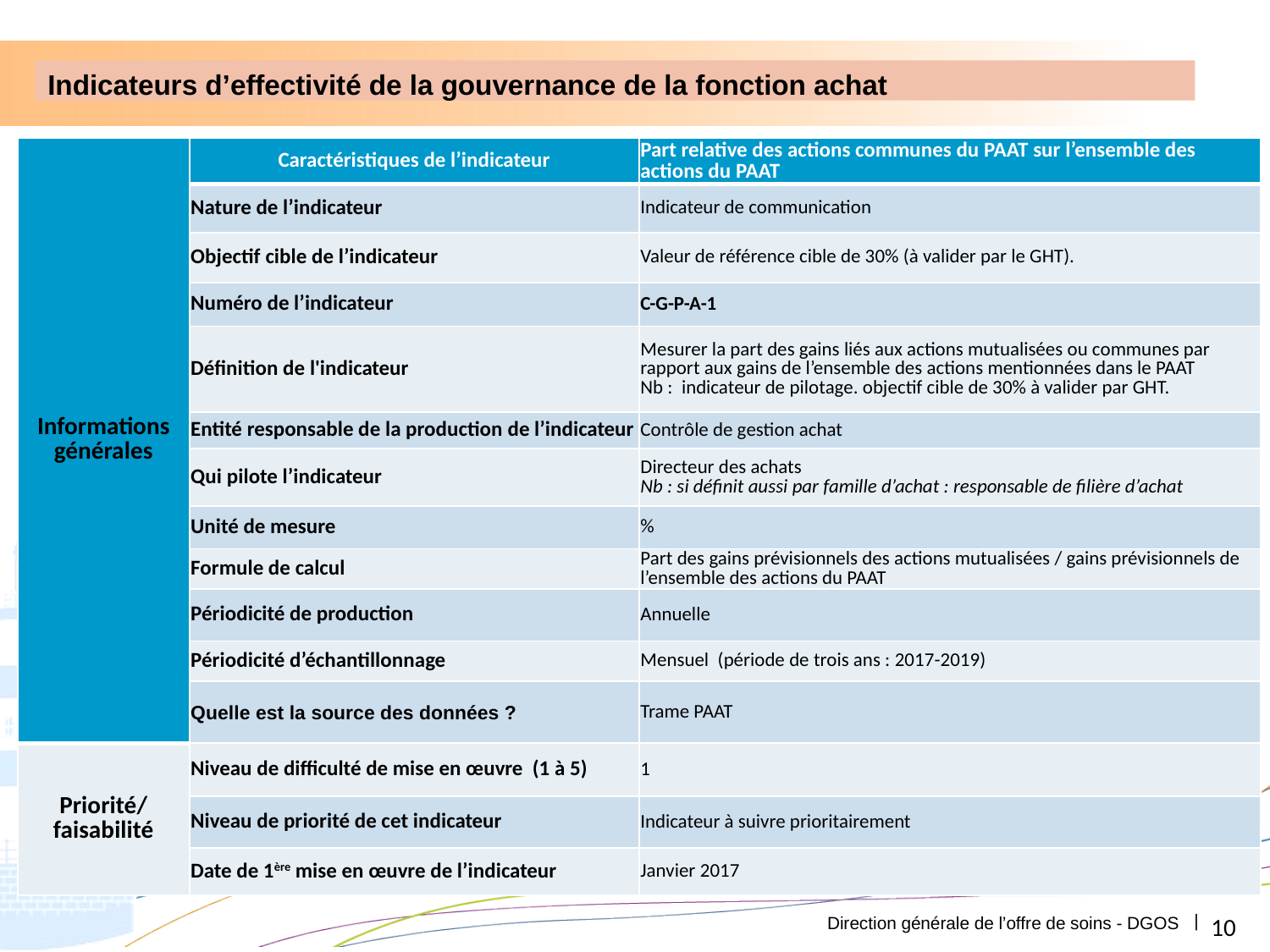

Indicateurs d’effectivité de la gouvernance de la fonction achat
| Informations générales | Caractéristiques de l’indicateur | Part relative des actions communes du PAAT sur l’ensemble des actions du PAAT |
| --- | --- | --- |
|  | Nature de l’indicateur | Indicateur de communication |
|  | Objectif cible de l’indicateur | Valeur de référence cible de 30% (à valider par le GHT). |
|  | Numéro de l’indicateur | C-G-P-A-1 |
|  | Définition de l'indicateur | Mesurer la part des gains liés aux actions mutualisées ou communes par rapport aux gains de l’ensemble des actions mentionnées dans le PAAT Nb : indicateur de pilotage. objectif cible de 30% à valider par GHT. |
|  | Entité responsable de la production de l’indicateur | Contrôle de gestion achat |
|  | Qui pilote l’indicateur | Directeur des achats Nb : si définit aussi par famille d’achat : responsable de filière d’achat |
|  | Unité de mesure | % |
|  | Formule de calcul | Part des gains prévisionnels des actions mutualisées / gains prévisionnels de l’ensemble des actions du PAAT |
|  | Périodicité de production | Annuelle |
|  | Périodicité d’échantillonnage | Mensuel (période de trois ans : 2017-2019) |
|  | Quelle est la source des données ? | Trame PAAT |
| Priorité/ faisabilité | Niveau de difficulté de mise en œuvre (1 à 5) | 1 |
|  | Niveau de priorité de cet indicateur | Indicateur à suivre prioritairement |
|  | Date de 1ère mise en œuvre de l’indicateur | Janvier 2017 |
10